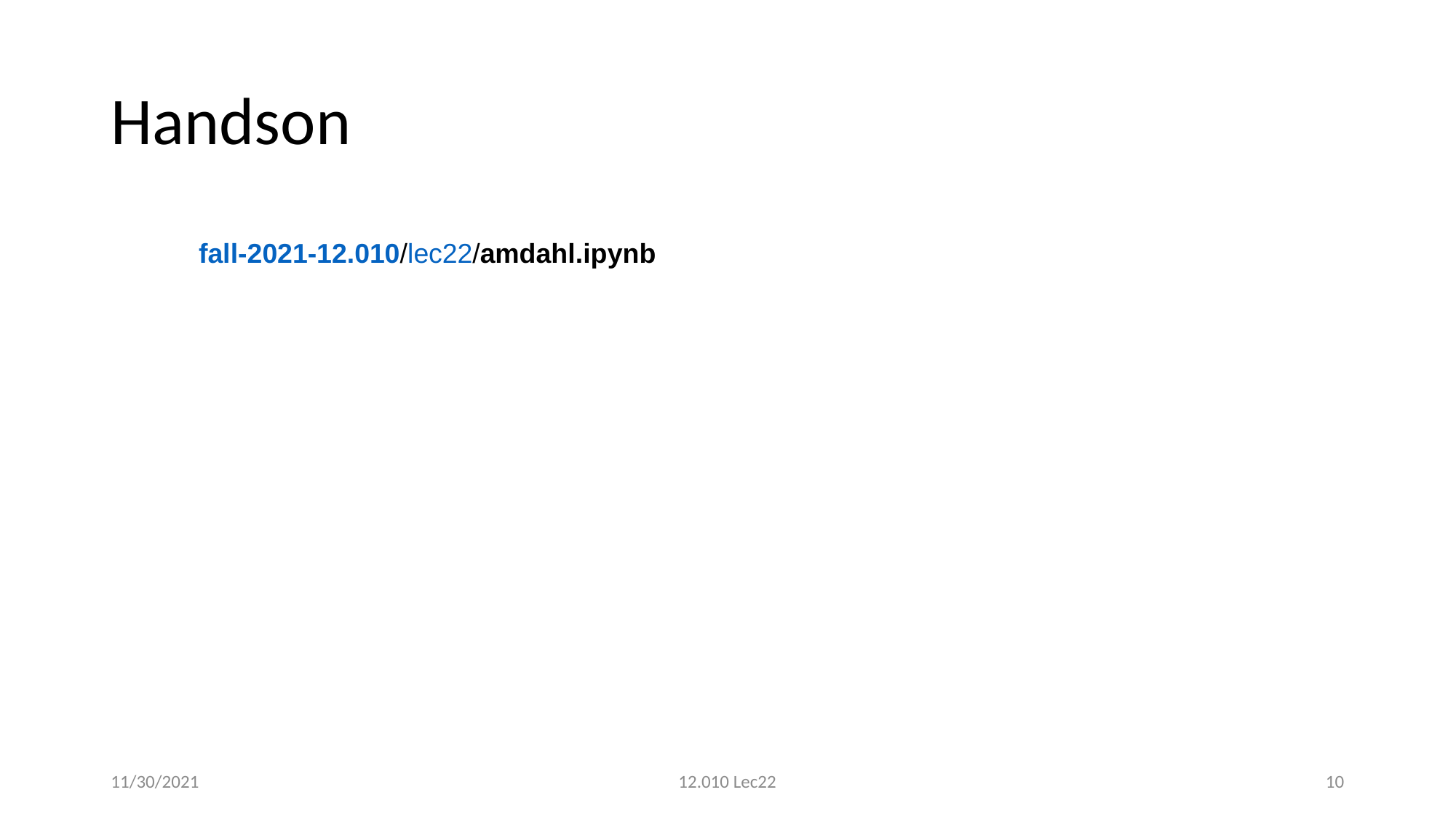

# Handson
fall-2021-12.010/lec22/amdahl.ipynb
11/30/2021
12.010 Lec22
10